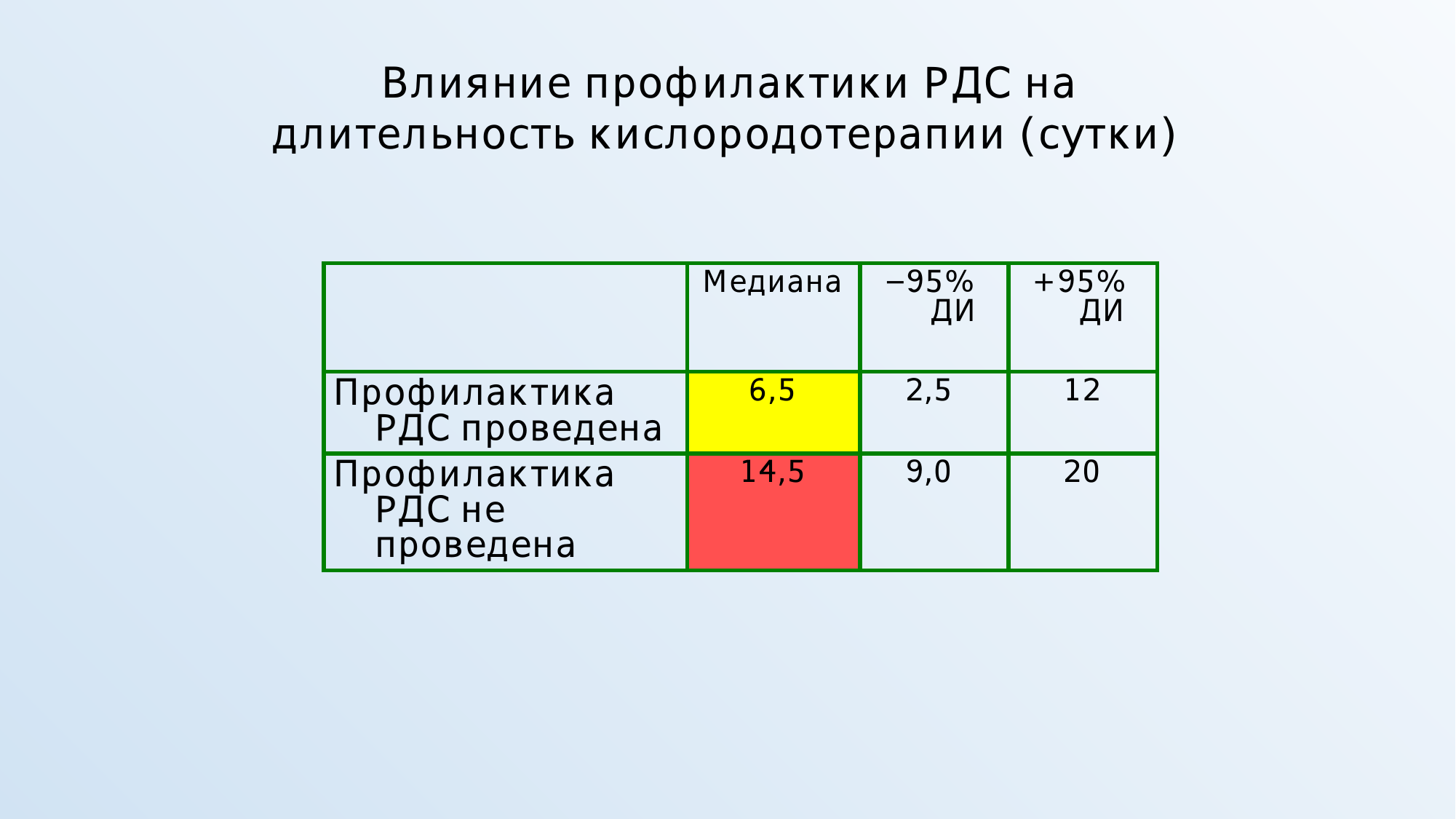

Влияние профилактики РДС на длительность кислородотерапии (сутки)
|  | Медиана | –95% ДИ | +95% ДИ |
| --- | --- | --- | --- |
| Профилактика РДС проведена | 6,5 | 2,5 | 12 |
| Профилактика РДС не проведена | 14,5 | 9,0 | 20 |